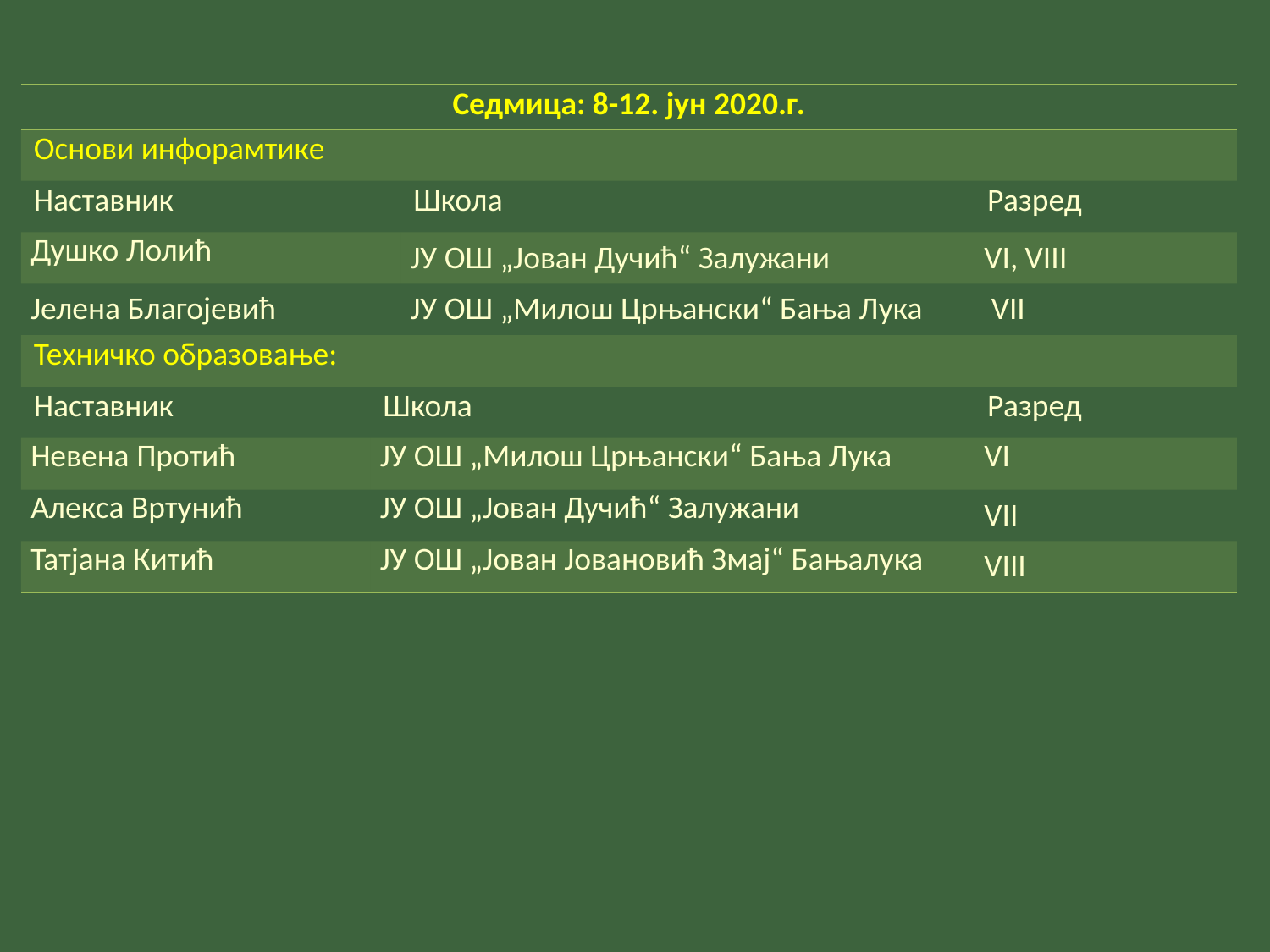

| Седмица: 8-12. јун 2020.г. |  |  |  |
| --- | --- | --- | --- |
| Основи инфорамтике |  |  |  |
| Наставник |  | Школа | Разред |
| Душко Лолић |  | ЈУ ОШ „Јован Дучић“ Залужани | VI, VIII |
| Јелена Благојевић |  | ЈУ ОШ „Милош Црњански“ Бања Лука | VII |
| Техничко образовање: |  |  |  |
| Наставник | Школа |  | Разред |
| Невена Протић | ЈУ ОШ „Милош Црњански“ Бања Лука |  | VI |
| Алекса Вртунић | ЈУ ОШ „Јован Дучић“ Залужани |  | VII |
| Taтјана Китић | ЈУ ОШ „Јован Јовановић Змај“ Бањалука |  | VIII |